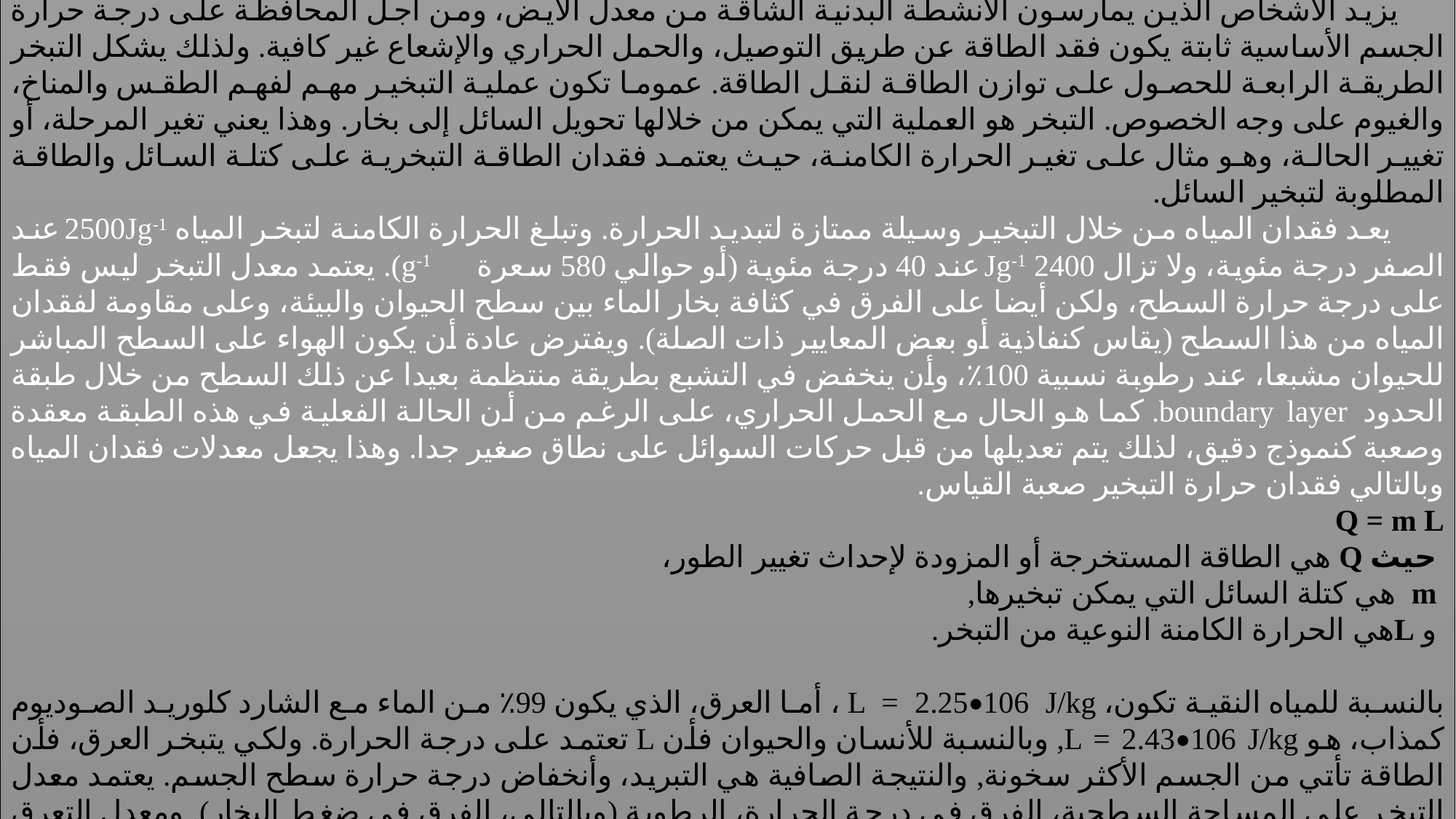

التبخير                                                                                                       Evaporation
      يزيد الأشخاص الذين يمارسون الأنشطة البدنية الشاقة من معدل الأيض، ومن أجل المحافظة على درجة حرارة الجسم الأساسية ثابتة يكون فقد الطاقة عن طريق التوصيل، والحمل الحراري والإشعاع غير كافية. ولذلك يشكل التبخر الطريقة الرابعة للحصول على توازن الطاقة لنقل الطاقة. عموما تكون عملية التبخير مهم لفهم الطقس والمناخ، والغيوم على وجه الخصوص. التبخر هو العملية التي يمكن من خلالها تحويل السائل إلى بخار. وهذا يعني تغير المرحلة، أو تغيير الحالة، وهو مثال على تغير الحرارة الكامنة، حيث يعتمد فقدان الطاقة التبخرية على كتلة السائل والطاقة المطلوبة لتبخير السائل.
       يعد فقدان المياه من خلال التبخير وسيلة ممتازة لتبديد الحرارة. وتبلغ الحرارة الكامنة لتبخر المياه 2500Jg-1 عند الصفر درجة مئوية، ولا تزال 2400 Jg-1 عند 40 درجة مئوية (أو حوالي 580 سعرة      g-1). يعتمد معدل التبخر ليس فقط على درجة حرارة السطح، ولكن أيضا على الفرق في كثافة بخار الماء بين سطح الحيوان والبيئة، وعلى مقاومة لفقدان المياه من هذا السطح (يقاس كنفاذية أو بعض المعايير ذات الصلة). ويفترض عادة أن يكون الهواء على السطح المباشر للحيوان مشبعا، عند رطوبة نسبية 100٪، وأن ينخفض في التشبع بطريقة منتظمة بعيدا عن ذلك السطح من خلال طبقة الحدود  boundary layer. كما هو الحال مع الحمل الحراري، على الرغم من أن الحالة الفعلية في هذه الطبقة معقدة وصعبة كنموذج دقيق، لذلك يتم تعديلها من قبل حركات السوائل على نطاق صغير جدا. وهذا يجعل معدلات فقدان المياه وبالتالي فقدان حرارة التبخير صعبة القياس.
Q = m L
 حيث Q هي الطاقة المستخرجة أو المزودة لإحداث تغيير الطور،
 m  هي كتلة السائل التي يمكن تبخيرها,
 و Lهي الحرارة الكامنة النوعية من التبخر.

بالنسبة للمياه النقية تكون، L = 2.25•106 J/kg ، أما العرق، الذي يكون 99٪ من الماء مع الشارد كلوريد الصوديوم كمذاب، هو L = 2.43•106 J/kg, وبالنسبة للأنسان والحيوان فأن L تعتمد على درجة الحرارة. ولكي يتبخر العرق، فأن الطاقة تأتي من الجسم الأكثر سخونة, والنتيجة الصافية هي التبريد، وأنخفاض درجة حرارة سطح الجسم. يعتمد معدل التبخر على المساحة السطحية، الفرق في درجة الحرارة، الرطوبة (وبالتالي، الفرق في ضغط البخار), ومعدل التعرق وسرعة تدفق الهواء.